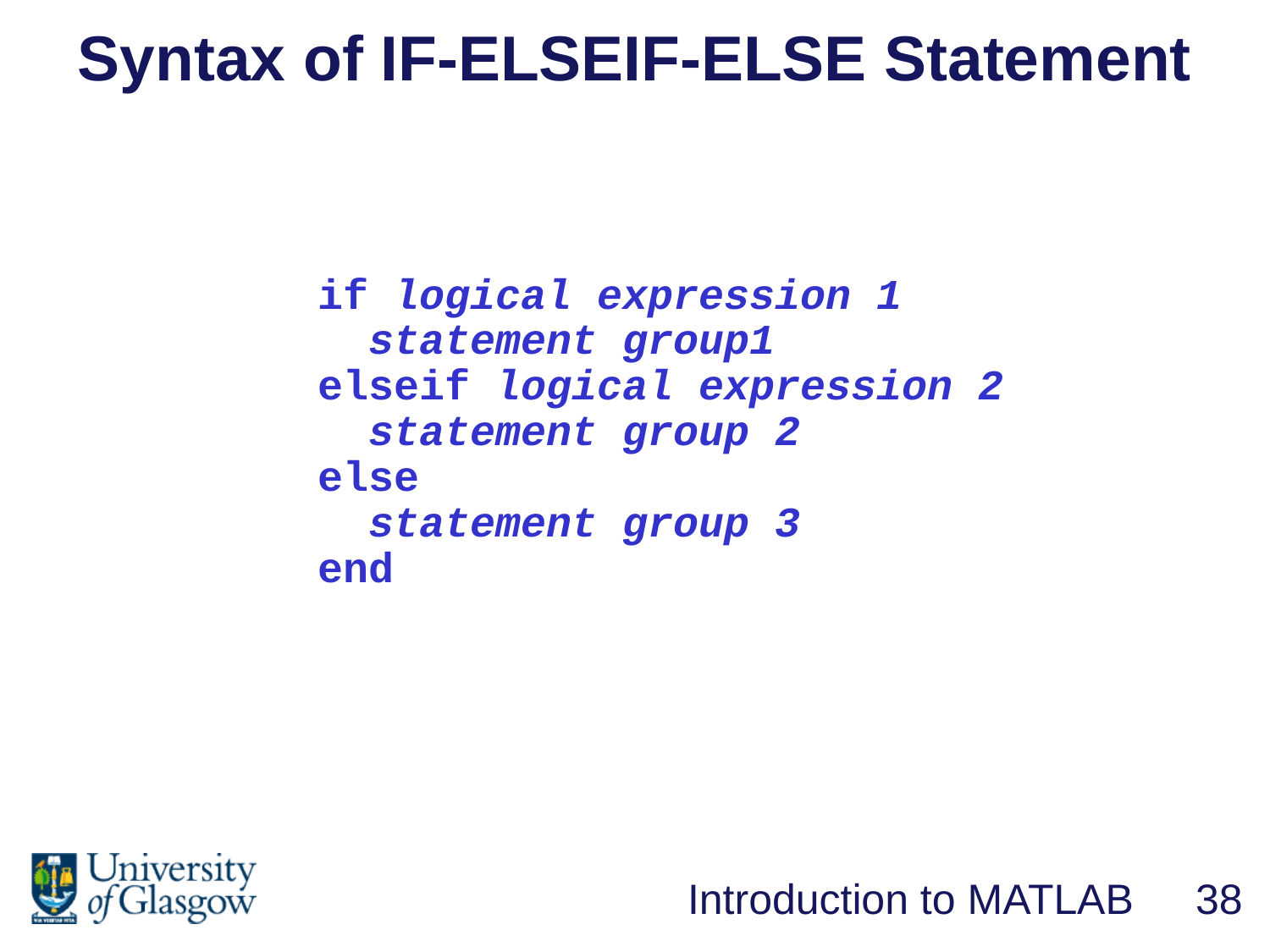

Syntax of IF-ELSEIF-ELSE Statement
if logical expression 1
  statement group1
elseif logical expression 2
  statement group 2
else
  statement group 3
end